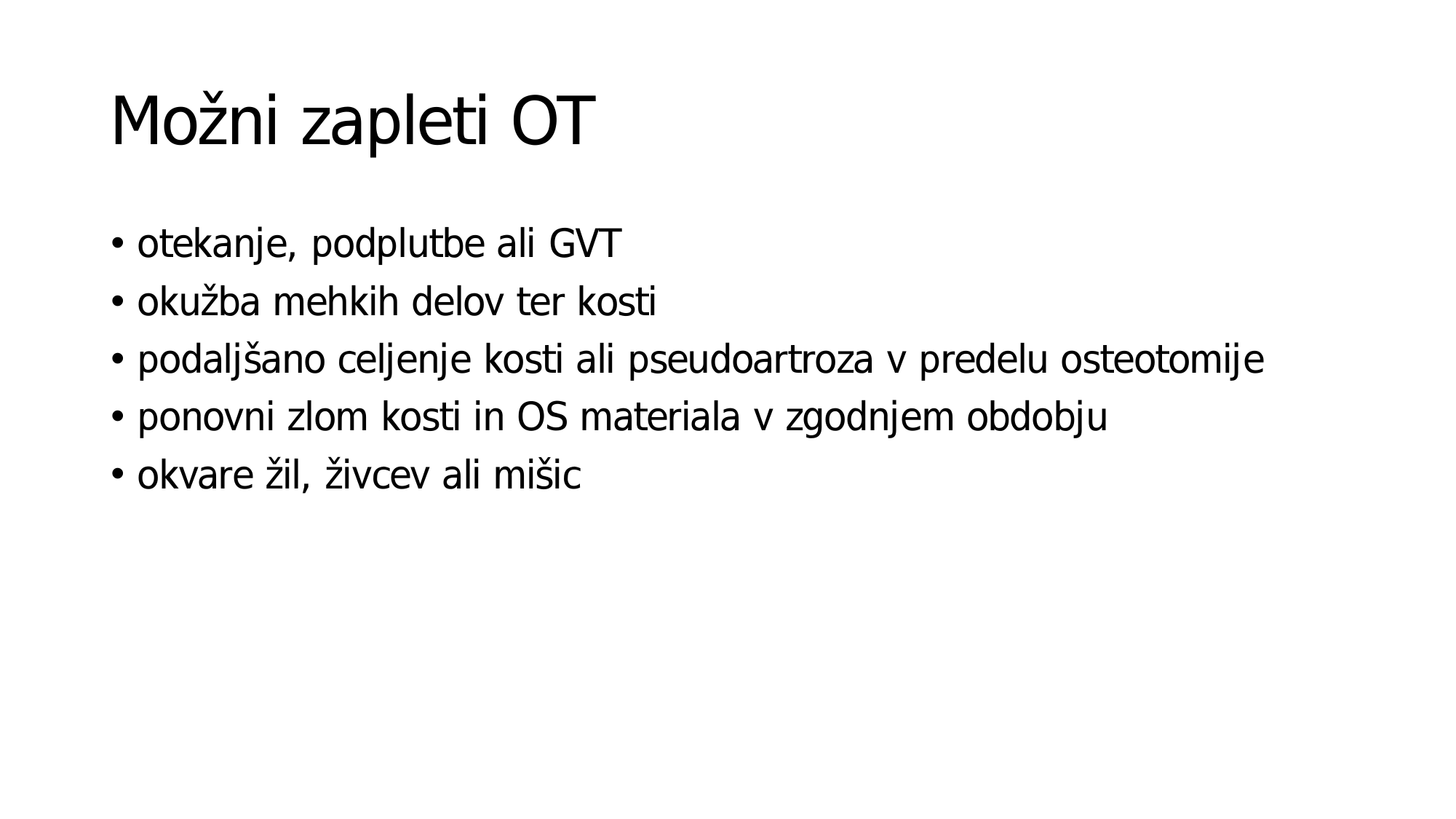

# Možni zapleti OT
otekanje, podplutbe ali GVT
okužba mehkih delov ter kosti
podaljšano celjenje kosti ali pseudoartroza v predelu osteotomije
ponovni zlom kosti in OS materiala v zgodnjem obdobju
okvare žil, živcev ali mišic